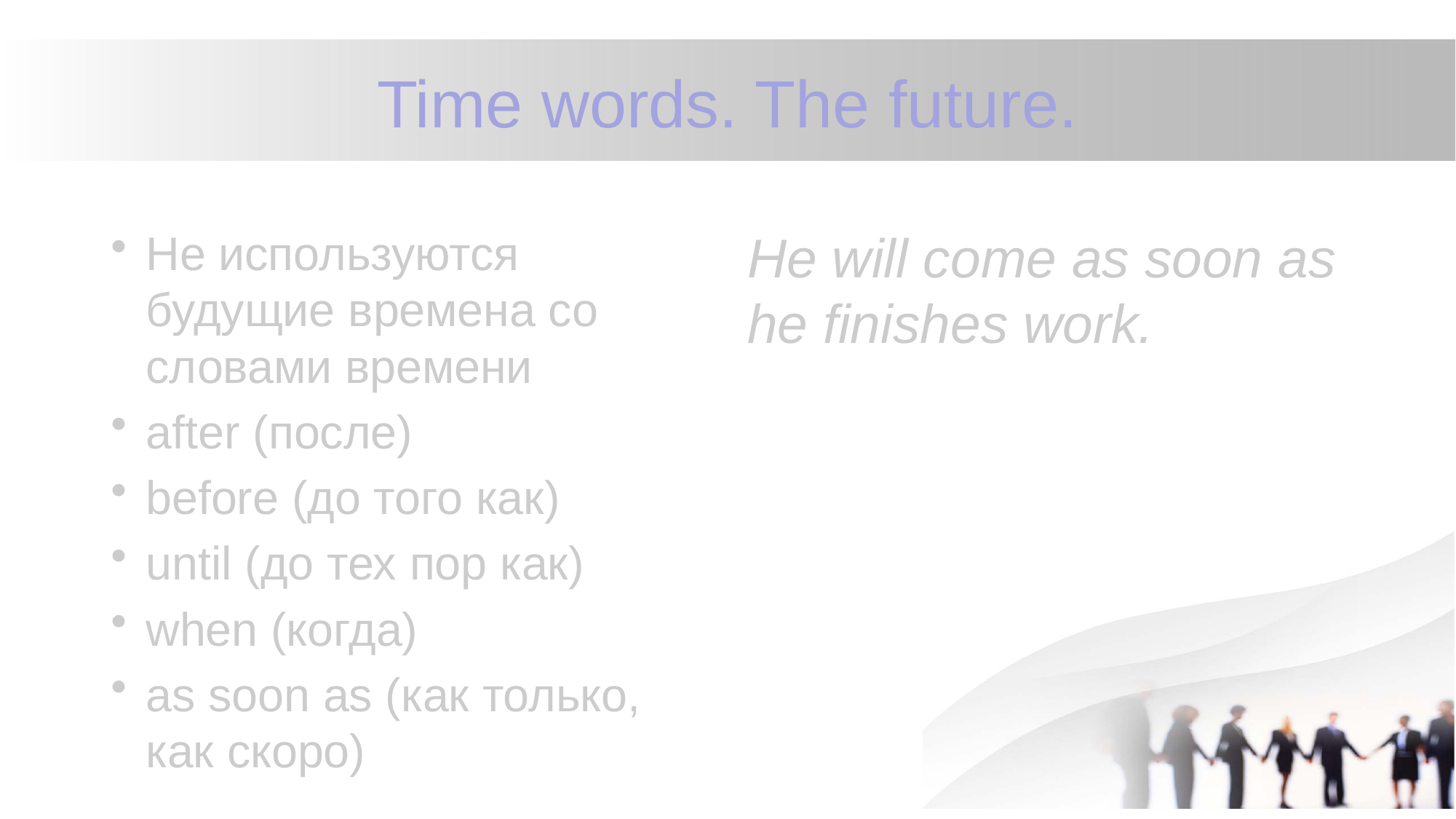

# Time words. The future.
Не используются будущие времена со словами времени
after (после)
before (до того как)
until (до тех пор как)
when (когда)
as soon as (как только, как скоро)
He will come as soon as he finishes work.